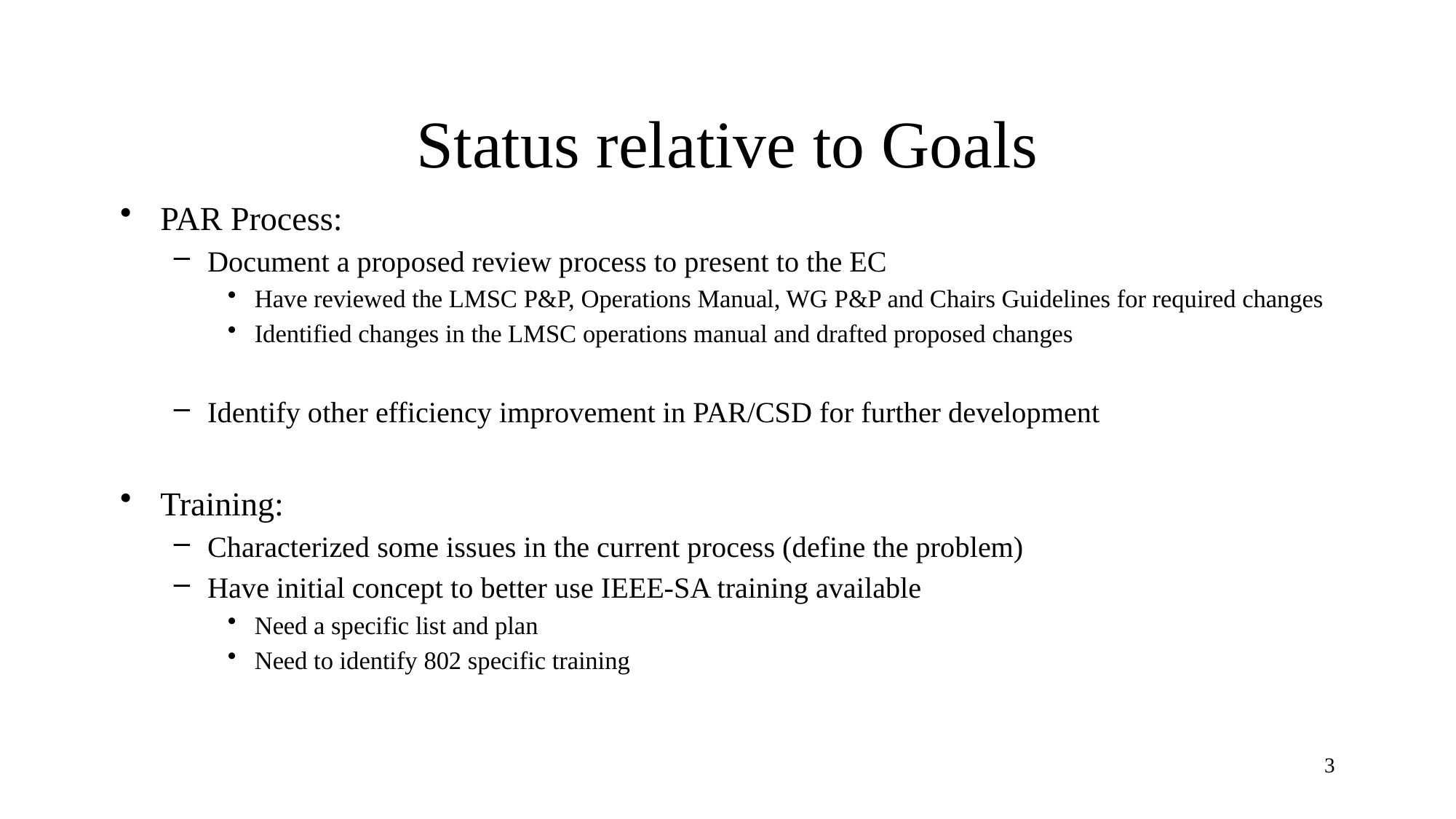

# Status relative to Goals
PAR Process:
Document a proposed review process to present to the EC
Have reviewed the LMSC P&P, Operations Manual, WG P&P and Chairs Guidelines for required changes
Identified changes in the LMSC operations manual and drafted proposed changes

Identify other efficiency improvement in PAR/CSD for further development

Training:
Characterized some issues in the current process (define the problem)
Have initial concept to better use IEEE-SA training available
Need a specific list and plan
Need to identify 802 specific training

3